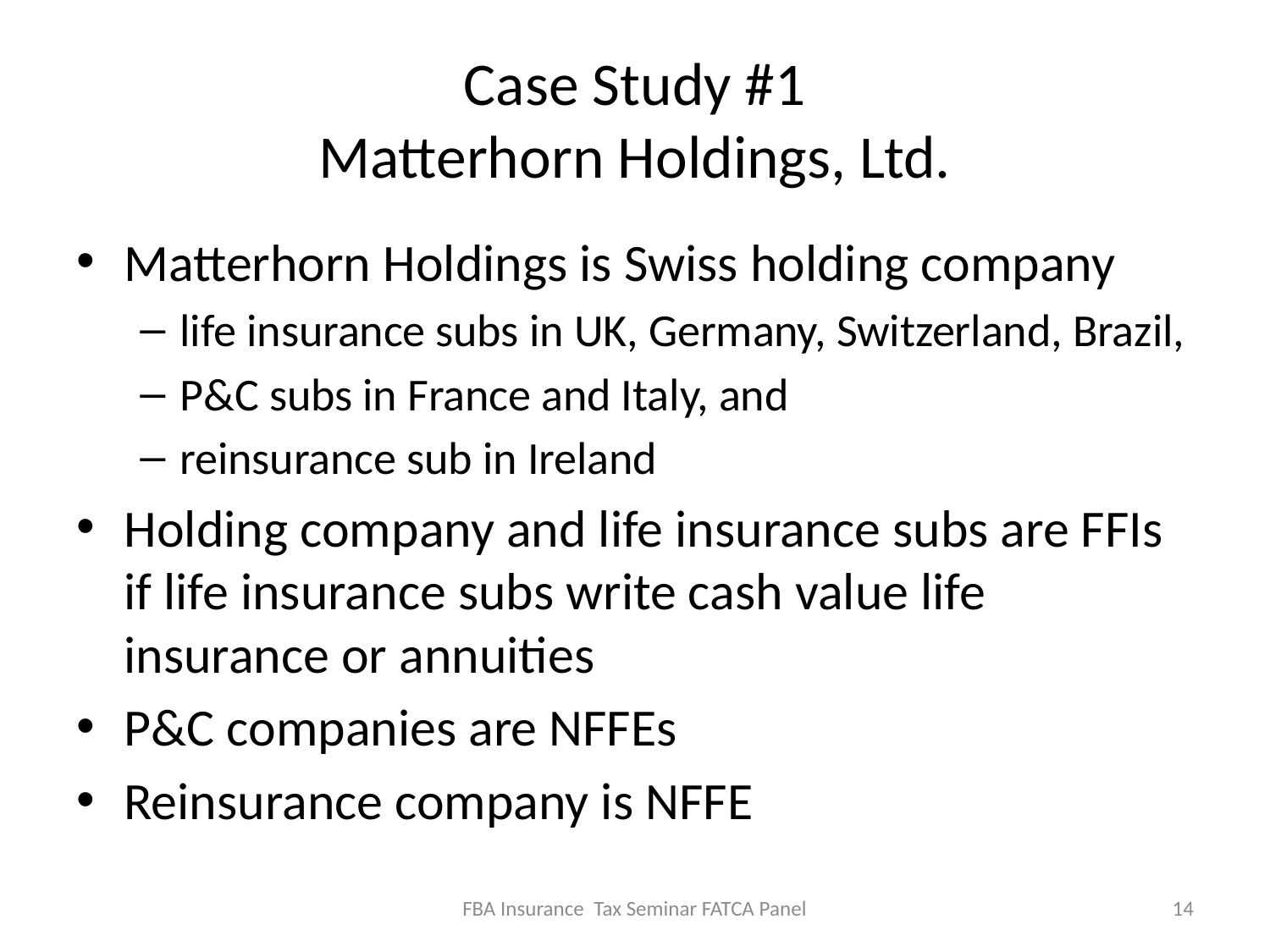

# Case Study #1 Matterhorn Holdings, Ltd.
Matterhorn Holdings is Swiss holding company
life insurance subs in UK, Germany, Switzerland, Brazil,
P&C subs in France and Italy, and
reinsurance sub in Ireland
Holding company and life insurance subs are FFIs if life insurance subs write cash value life insurance or annuities
P&C companies are NFFEs
Reinsurance company is NFFE

FBA Insurance  Tax Seminar FATCA Panel
14